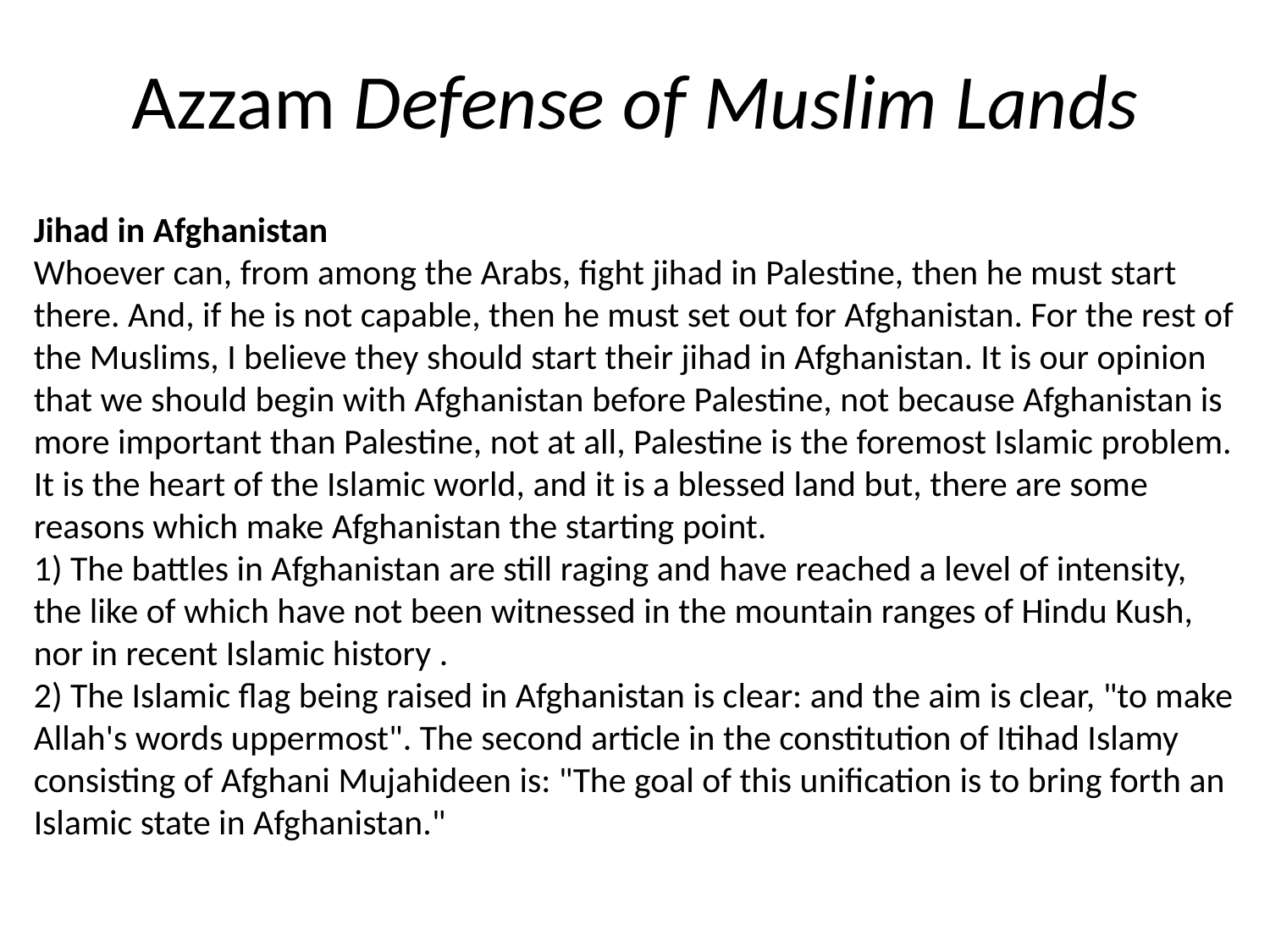

# Azzam Defense of Muslim Lands
Jihad in Afghanistan
Whoever can, from among the Arabs, fight jihad in Palestine, then he must start there. And, if he is not capable, then he must set out for Afghanistan. For the rest of the Muslims, I believe they should start their jihad in Afghanistan. It is our opinion that we should begin with Afghanistan before Palestine, not because Afghanistan is more important than Palestine, not at all, Palestine is the foremost Islamic problem. It is the heart of the Islamic world, and it is a blessed land but, there are some reasons which make Afghanistan the starting point.
1) The battles in Afghanistan are still raging and have reached a level of intensity, the like of which have not been witnessed in the mountain ranges of Hindu Kush, nor in recent Islamic history .
2) The Islamic flag being raised in Afghanistan is clear: and the aim is clear, "to make Allah's words uppermost". The second article in the constitution of Itihad Islamy consisting of Afghani Mujahideen is: "The goal of this unification is to bring forth an Islamic state in Afghanistan."